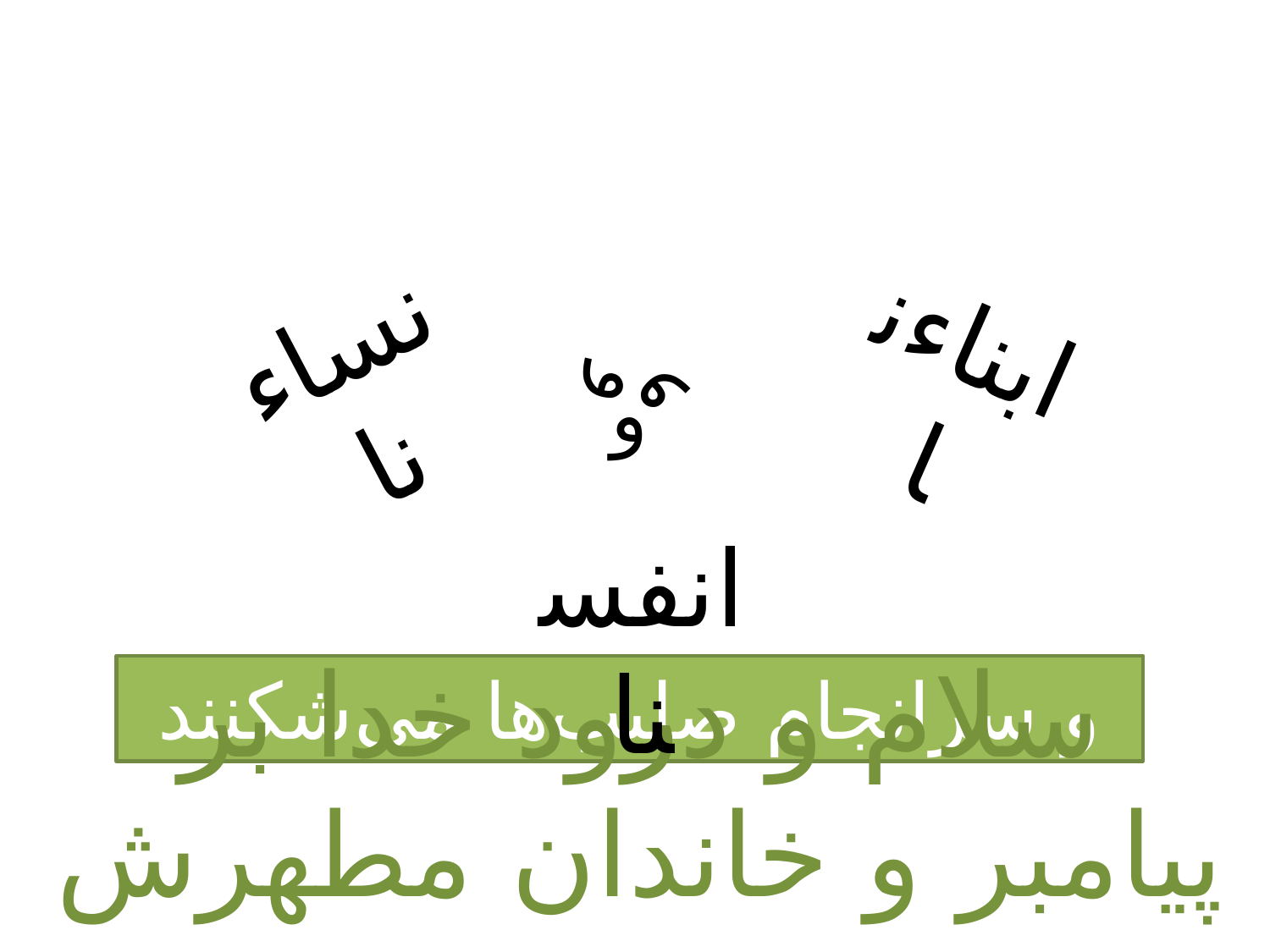

ابناءنا
نساءنا
و
و
و
انفسنا
سلام و درود خدا بر پیامبر و خاندان مطهرش
و سرانجام صلیب‌ها می‌شکنند